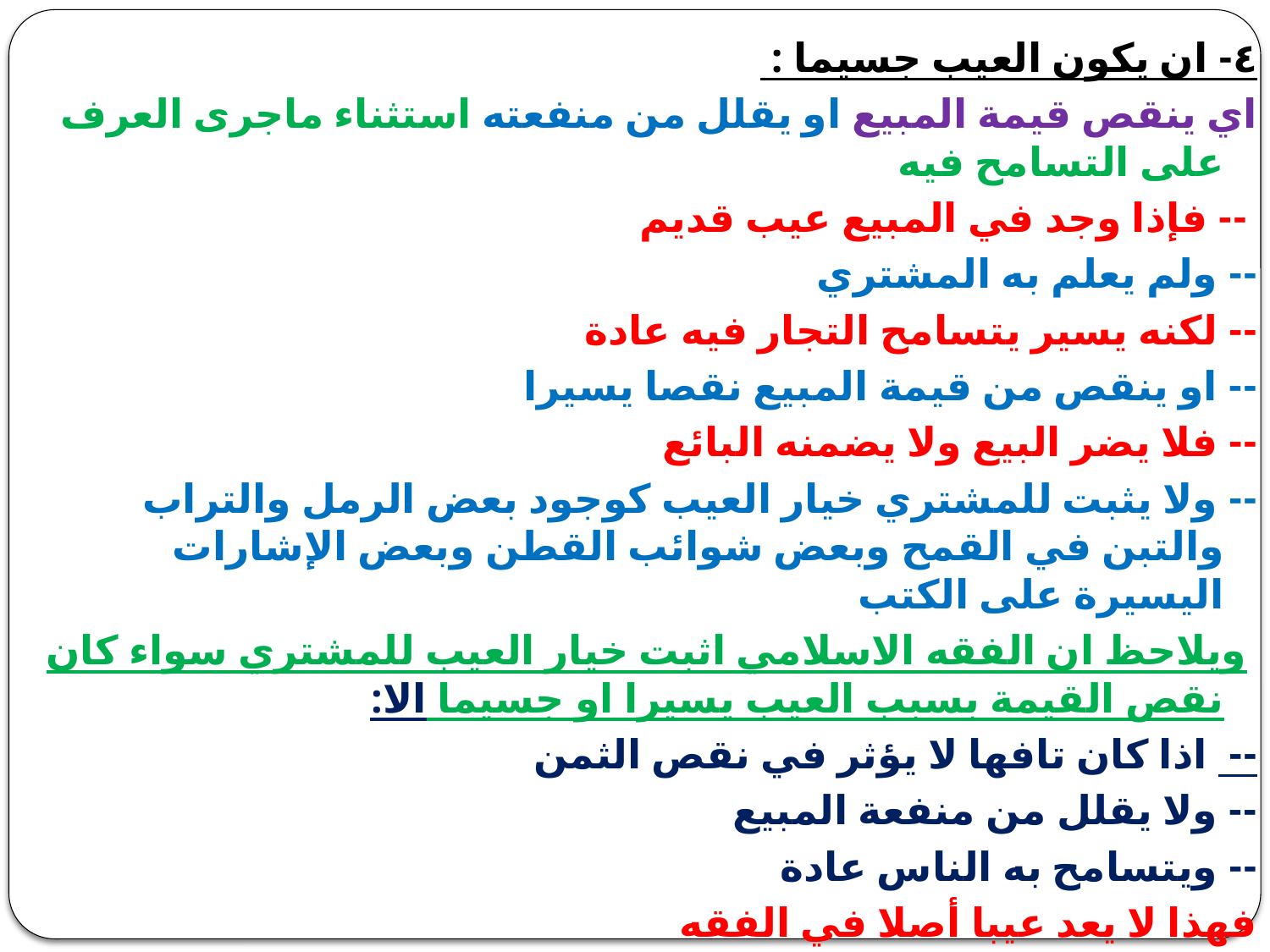

٤- ان يكون العيب جسيما :
اي ينقص قيمة المبيع او يقلل من منفعته استثناء ماجرى العرف على التسامح فيه
 -- فإذا وجد في المبيع عيب قديم
-- ولم يعلم به المشتري
-- لكنه يسير يتسامح التجار فيه عادة
-- او ينقص من قيمة المبيع نقصا يسيرا
-- فلا يضر البيع ولا يضمنه البائع
-- ولا يثبت للمشتري خيار العيب كوجود بعض الرمل والتراب والتبن في القمح وبعض شوائب القطن وبعض الإشارات اليسيرة على الكتب
 ويلاحظ ان الفقه الاسلامي اثبت خيار العيب للمشتري سواء كان نقص القيمة بسبب العيب يسيرا او جسيما الا:
--  اذا كان تافها لا يؤثر في نقص الثمن
-- ولا يقلل من منفعة المبيع
-- ويتسامح به الناس عادة
فهذا لا يعد عيبا أصلا في الفقه